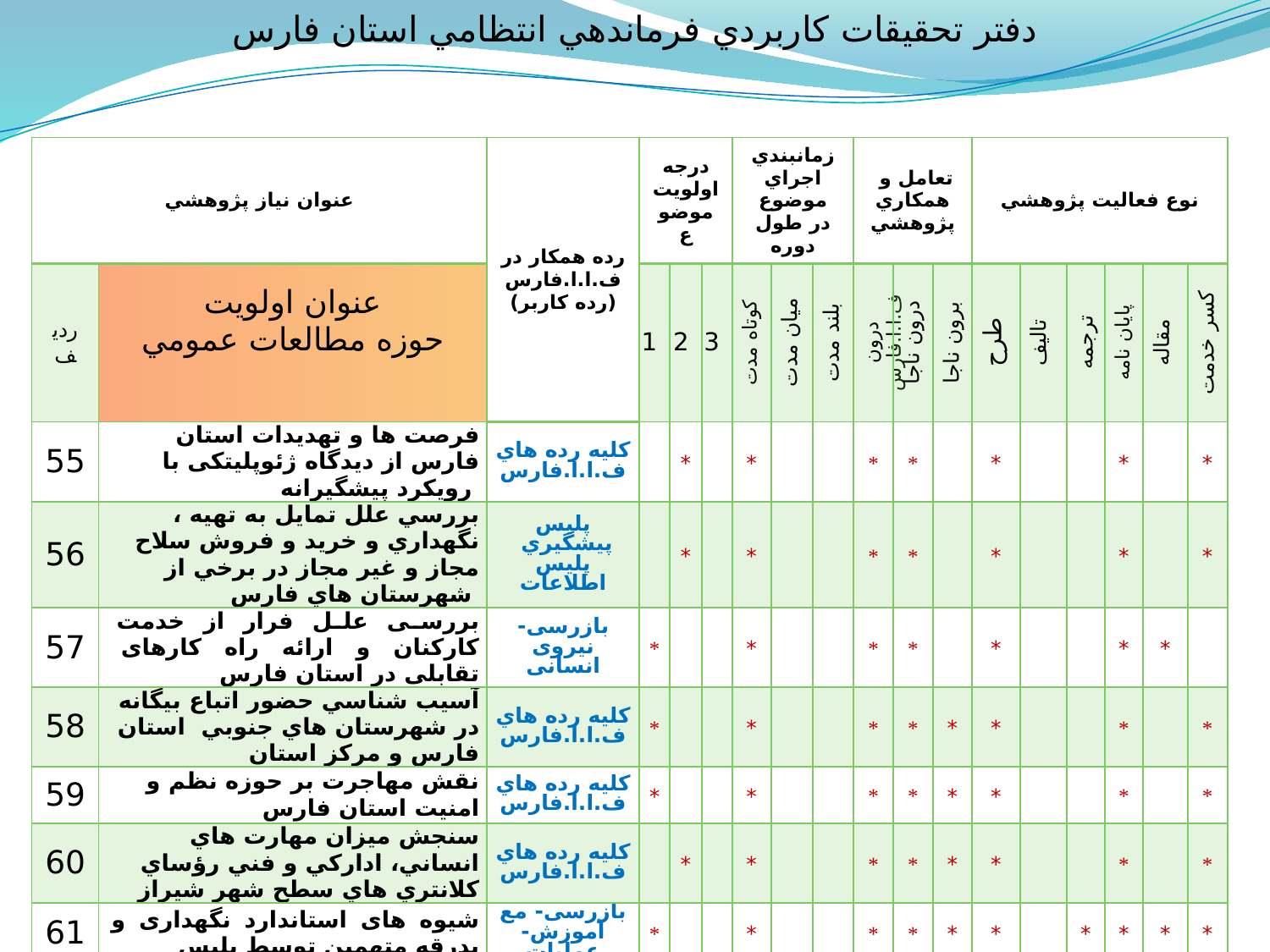

دفتر تحقيقات كاربردي فرماندهي انتظامي استان فارس
| عنوان نياز پژوهشي |  | رده همكار در ف.ا.ا.فارس (رده كاربر) | درجه اولويت موضوع |  |  | زمانبندي اجراي موضوع در طول دوره |  |  | تعامل و همكاري پژوهشي |  |  | نوع فعاليت پژوهشي |  |  |  |  |  |
| --- | --- | --- | --- | --- | --- | --- | --- | --- | --- | --- | --- | --- | --- | --- | --- | --- | --- |
| رديف | عنوان اولويت حوزه مطالعات عمومي |  | 1 | 2 | 3 | كوتاه مدت | ميان مدت | بلند مدت | درون ف.ا.ا.فارس | درون ناجا | برون ناجا | طرح | تاليف | ترجمه | پايان نامه | مقاله | كسر خدمت |
| 55 | فرصت ها و تهدیدات استان فارس از دیدگاه ژئوپلیتکی با رویکرد پیشگیرانه | كليه رده هاي ف.ا.ا.فارس |  | \* |  | \* |  |  | \* | \* |  | \* |  |  | \* |  | \* |
| 56 | بررسي علل تمايل به تهيه ، نگهداري و خريد و فروش سلاح مجاز و غير مجاز در برخي از شهرستان هاي فارس | پليس پيشگيري پليس اطلاعات |  | \* |  | \* |  |  | \* | \* |  | \* |  |  | \* |  | \* |
| 57 | بررسی علل فرار از خدمت کارکنان و ارائه راه کارهای تقابلی در استان فارس | بازرسی- نیروی انسانی | \* |  |  | \* |  |  | \* | \* |  | \* |  |  | \* | \* |  |
| 58 | آسيب شناسي حضور اتباع بيگانه در شهرستان هاي جنوبي استان فارس و مركز استان | كليه رده هاي ف.ا.ا.فارس | \* |  |  | \* |  |  | \* | \* | \* | \* |  |  | \* |  | \* |
| 59 | نقش مهاجرت بر حوزه نظم و امنیت استان فارس | كليه رده هاي ف.ا.ا.فارس | \* |  |  | \* |  |  | \* | \* | \* | \* |  |  | \* |  | \* |
| 60 | سنجش ميزان مهارت هاي انساني، اداركي و فني رؤساي كلانتري هاي سطح شهر شيراز | كليه رده هاي ف.ا.ا.فارس |  | \* |  | \* |  |  | \* | \* | \* | \* |  |  | \* |  | \* |
| 61 | شیوه های استاندارد نگهداری و بدرقه متهمین توسط پلیس | بازرسی- مع آموزش- عملیات | \* |  |  | \* |  |  | \* | \* | \* | \* |  | \* | \* | \* | \* |
| 62 | طراحی و ارائه ایده های خلاقانه ساخت تجهیزات بازدارنده پلیسی (دستبند و پابندهای الکترونیکی و غیره) | بازرسی | \* |  |  | \* |  |  | \* | \* | \* | \* |  |  |  | \* | \* |